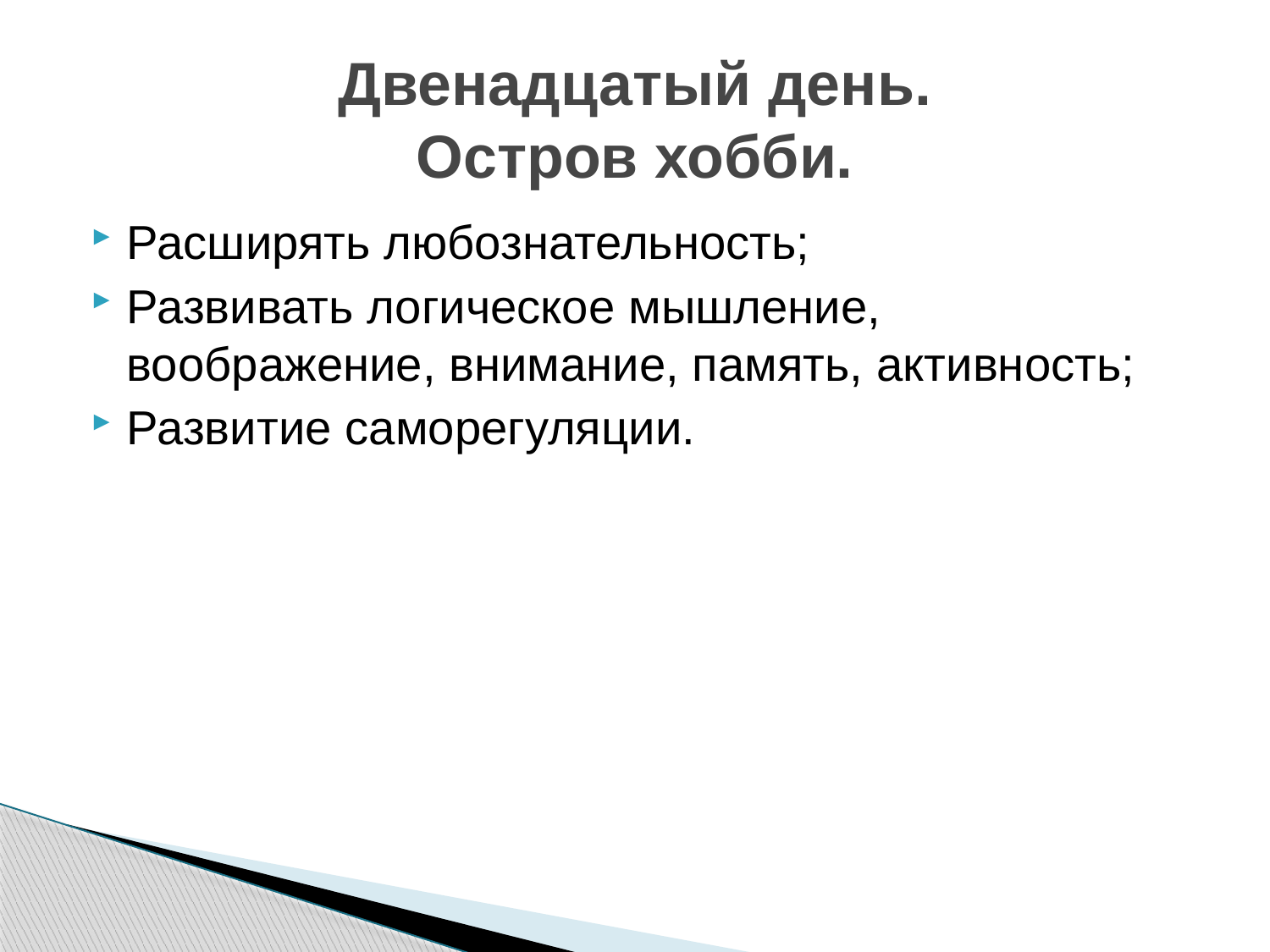

# Двенадцатый день. Остров хобби.
Расширять любознательность;
Развивать логическое мышление, воображение, внимание, память, активность;
Развитие саморегуляции.